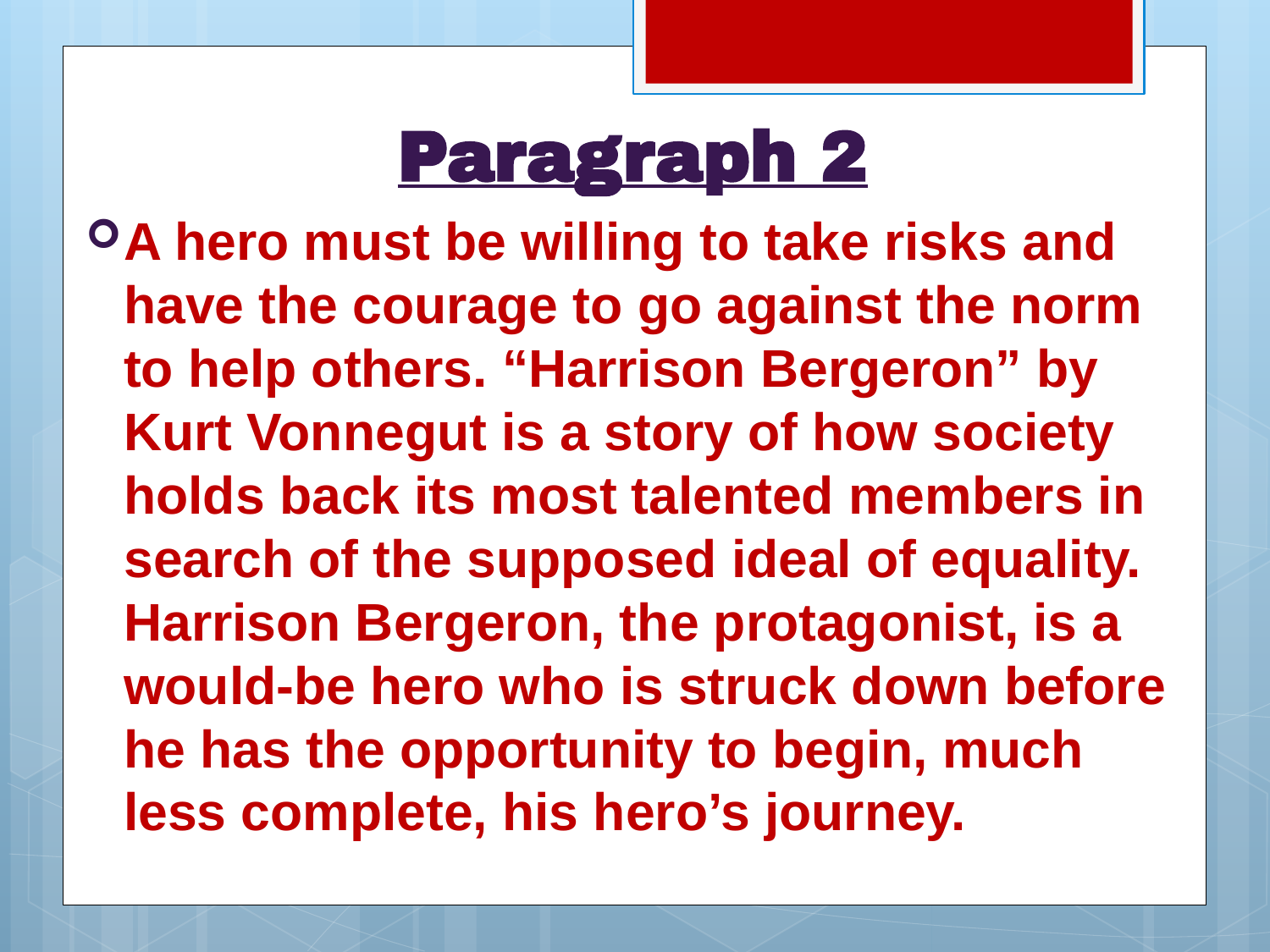

# Paragraph 2
A hero must be willing to take risks and have the courage to go against the norm to help others. “Harrison Bergeron” by Kurt Vonnegut is a story of how society holds back its most talented members in search of the supposed ideal of equality. Harrison Bergeron, the protagonist, is a would-be hero who is struck down before he has the opportunity to begin, much less complete, his hero’s journey.